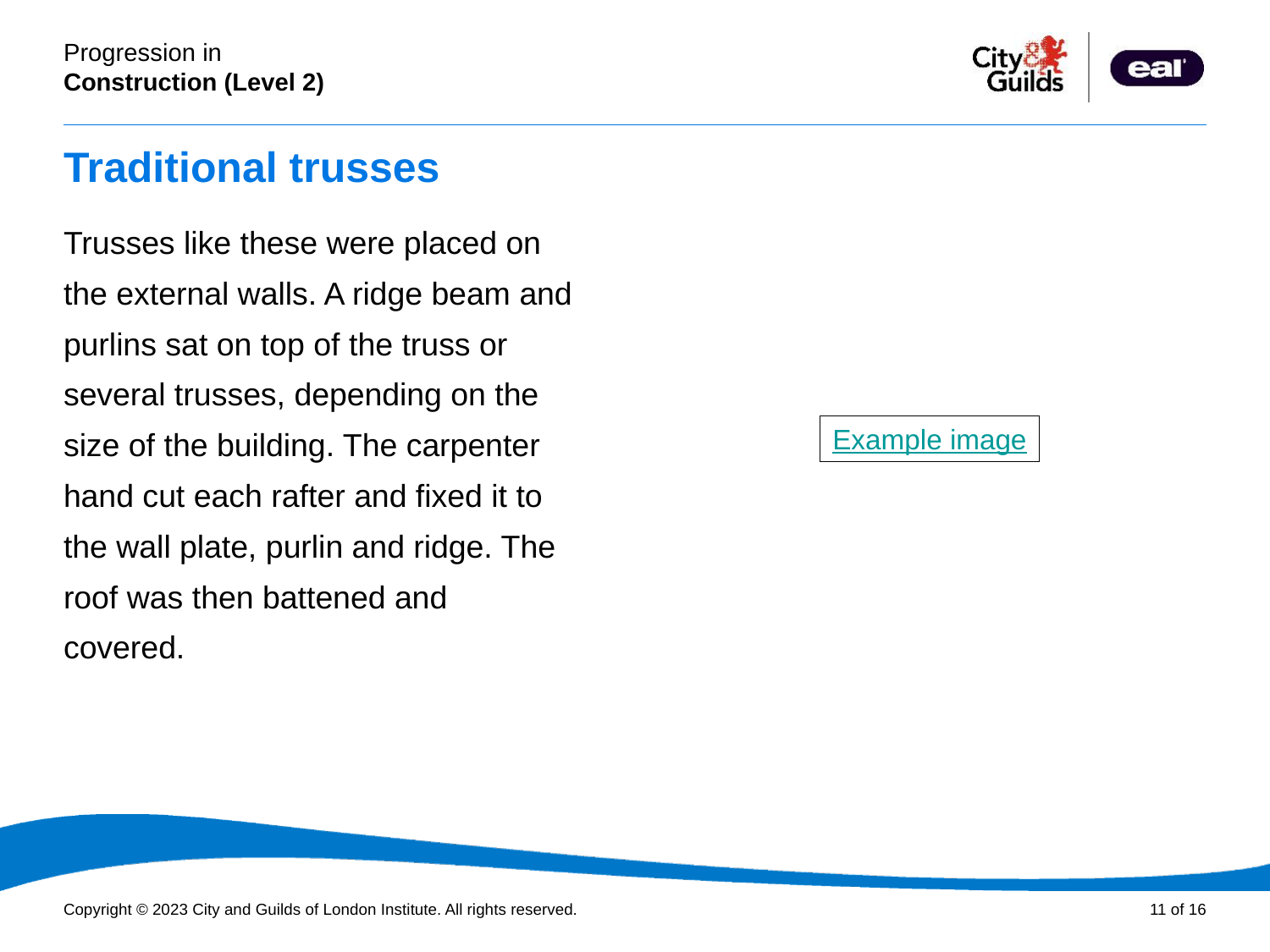

# Traditional trusses
Trusses like these were placed on the external walls. A ridge beam and purlins sat on top of the truss or several trusses, depending on the size of the building. The carpenter hand cut each rafter and fixed it to the wall plate, purlin and ridge. The roof was then battened and covered.

Example image